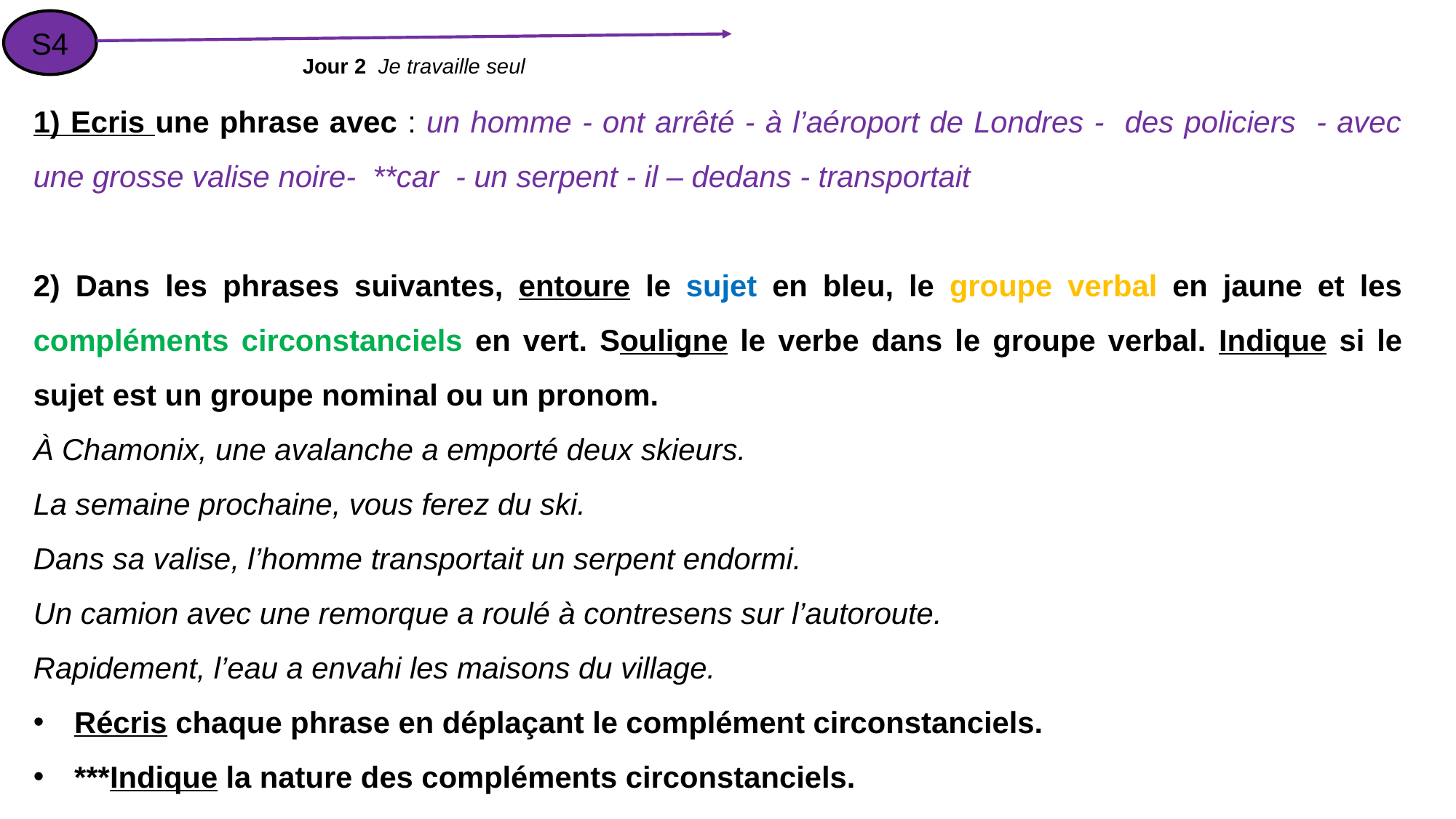

S4
Jour 2  Je travaille seul
1) Ecris une phrase avec : un homme - ont arrêté - à l’aéroport de Londres -  des policiers  - avec une grosse valise noire-  **car  - un serpent - il – dedans - transportait

2) Dans les phrases suivantes, entoure le sujet en bleu, le groupe verbal en jaune et les compléments circonstanciels en vert. Souligne le verbe dans le groupe verbal. Indique si le sujet est un groupe nominal ou un pronom.
À Chamonix, une avalanche a emporté deux skieurs.
La semaine prochaine, vous ferez du ski.
Dans sa valise, l’homme transportait un serpent endormi.
Un camion avec une remorque a roulé à contresens sur l’autoroute.
Rapidement, l’eau a envahi les maisons du village.
Récris chaque phrase en déplaçant le complément circonstanciels.
***Indique la nature des compléments circonstanciels.